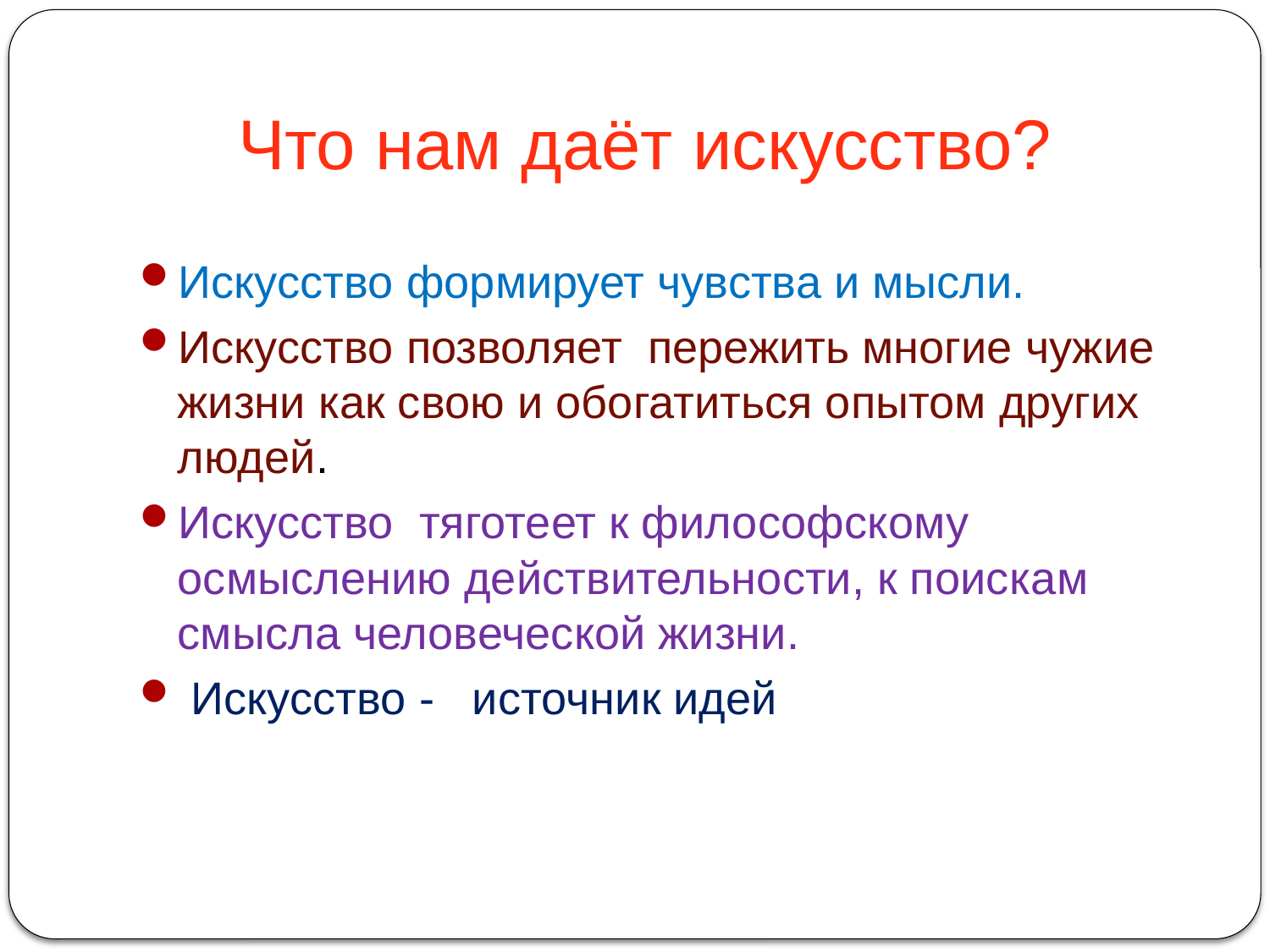

# Что нам даёт искусство?
Искусство формирует чувства и мысли.
Искусство позволяет  пережить многие чужие жизни как свою и обогатиться опытом других людей.
Искусство  тяготеет к философскому осмыслению действительности, к поис­кам смысла человеческой жизни.
 Искусство -   источник идей